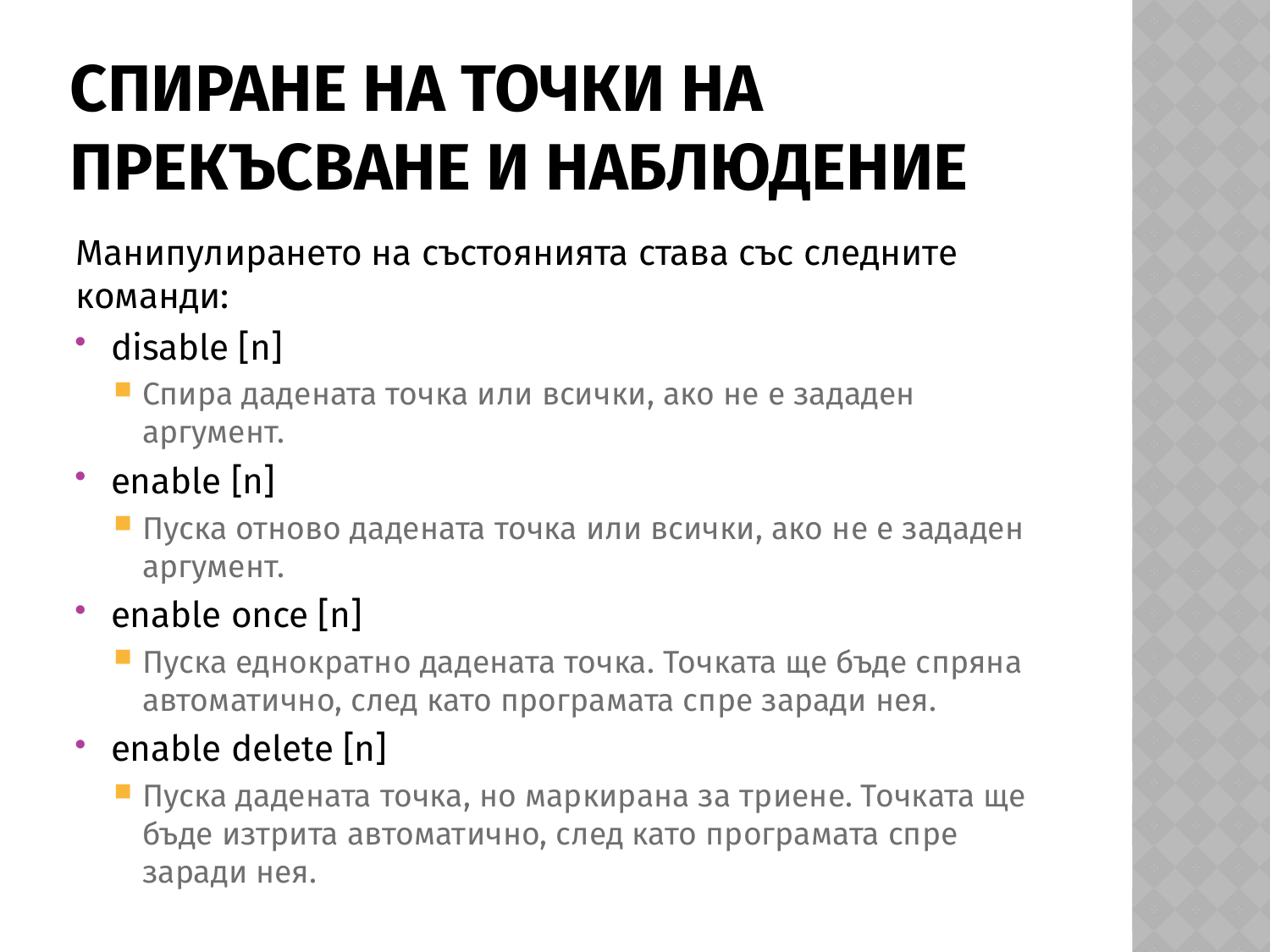

# Спиране на точки на прекъсване и наблюдение
Манипулирането на състоянията става със следните команди:
disable [n]
Спира дадената точка или всички, ако не е зададен аргумент.
enable [n]
Пуска отново дадената точка или всички, ако не е зададен аргумент.
enable once [n]
Пуска еднократно дадената точка. Точката ще бъде спряна автоматично, след като програмата спре заради нея.
enable delete [n]
Пуска дадената точка, но маркирана за триене. Точката ще бъде изтрита автоматично, след като програмата спре заради нея.